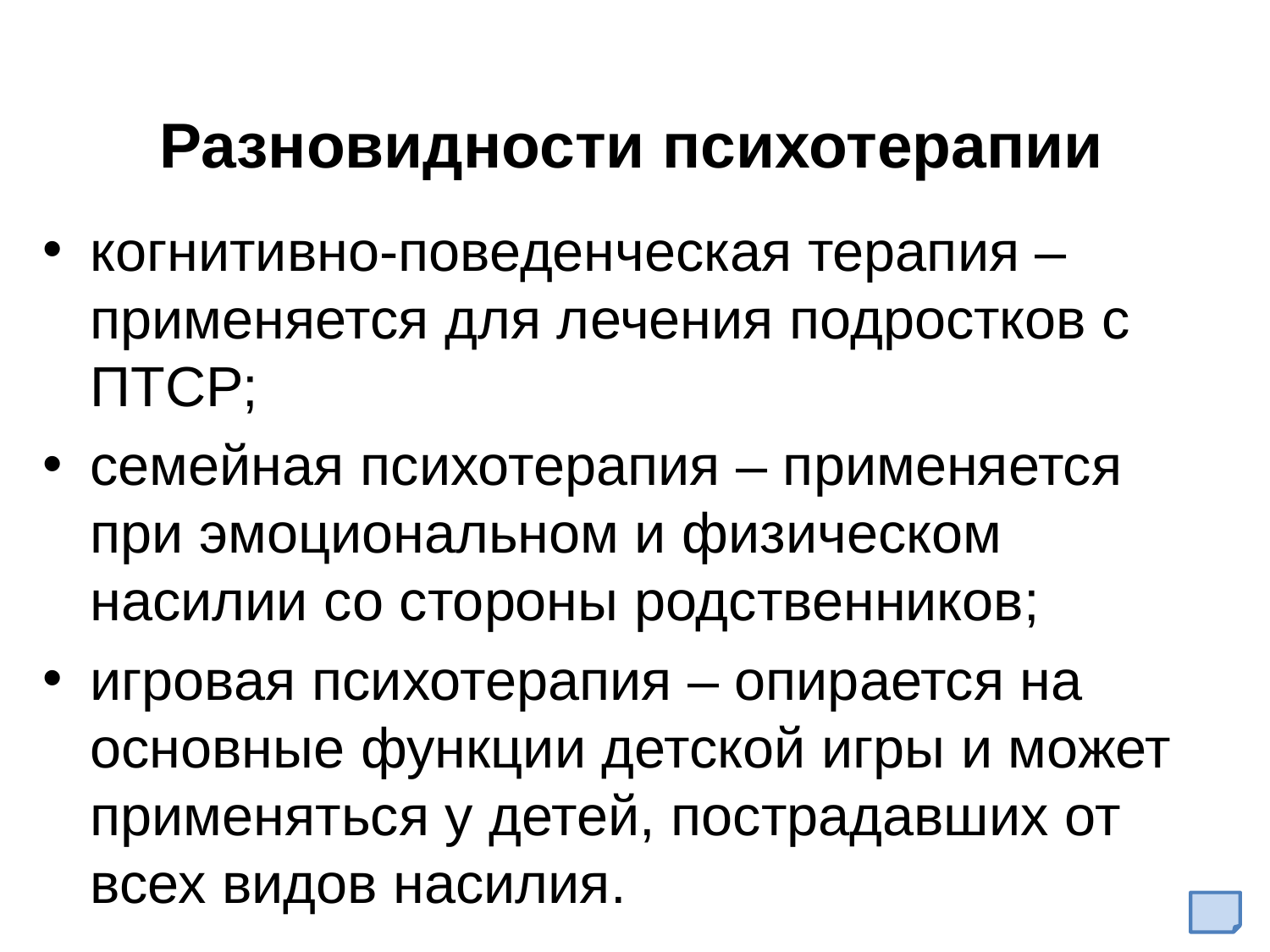

# Разновидности психотерапии
когнитивно-поведенческая терапия – применяется для лечения подростков с ПТСР;
семейная психотерапия – применяется при эмоциональном и физическом насилии со стороны родственников;
игровая психотерапия – опирается на основные функции детской игры и может применяться у детей, пострадавших от всех видов насилия.